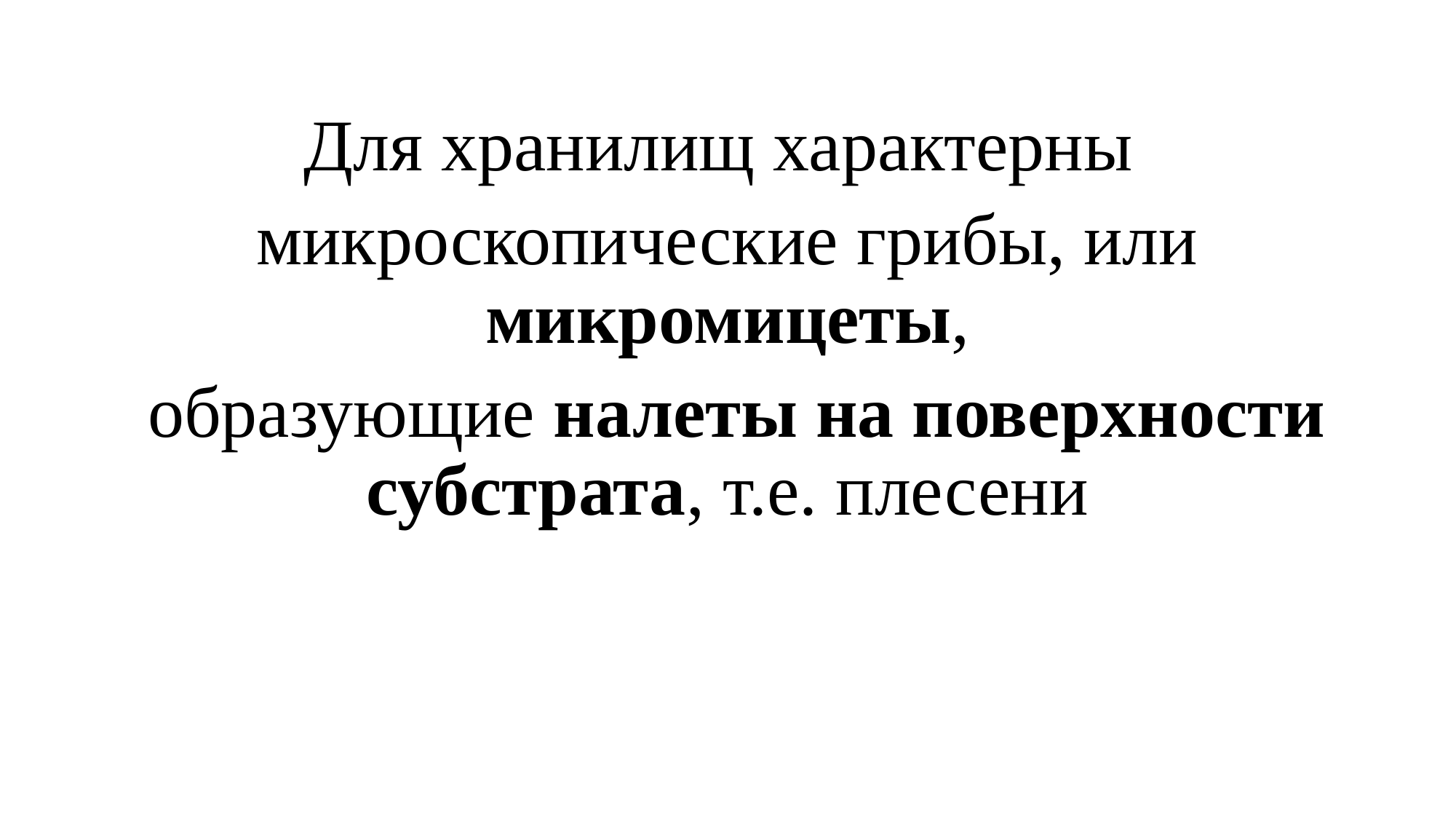

Для хранилищ характерны
микроскопические грибы, или микромицеты,
 образующие налеты на поверхности субстрата, т.е. плесени